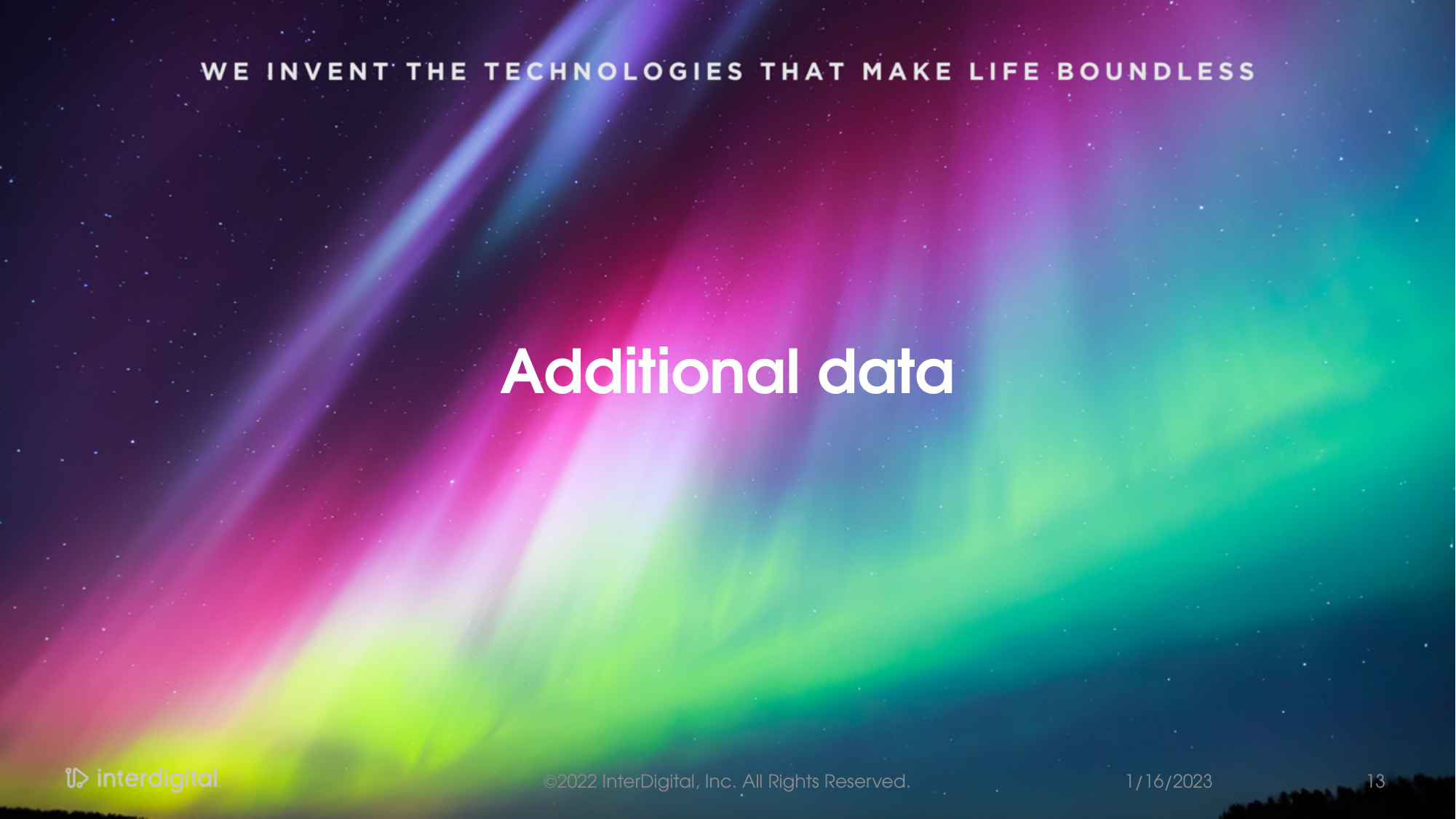

Additional data

©2022 InterDigital, Inc. All Rights Reserved.
1/16/2023
13